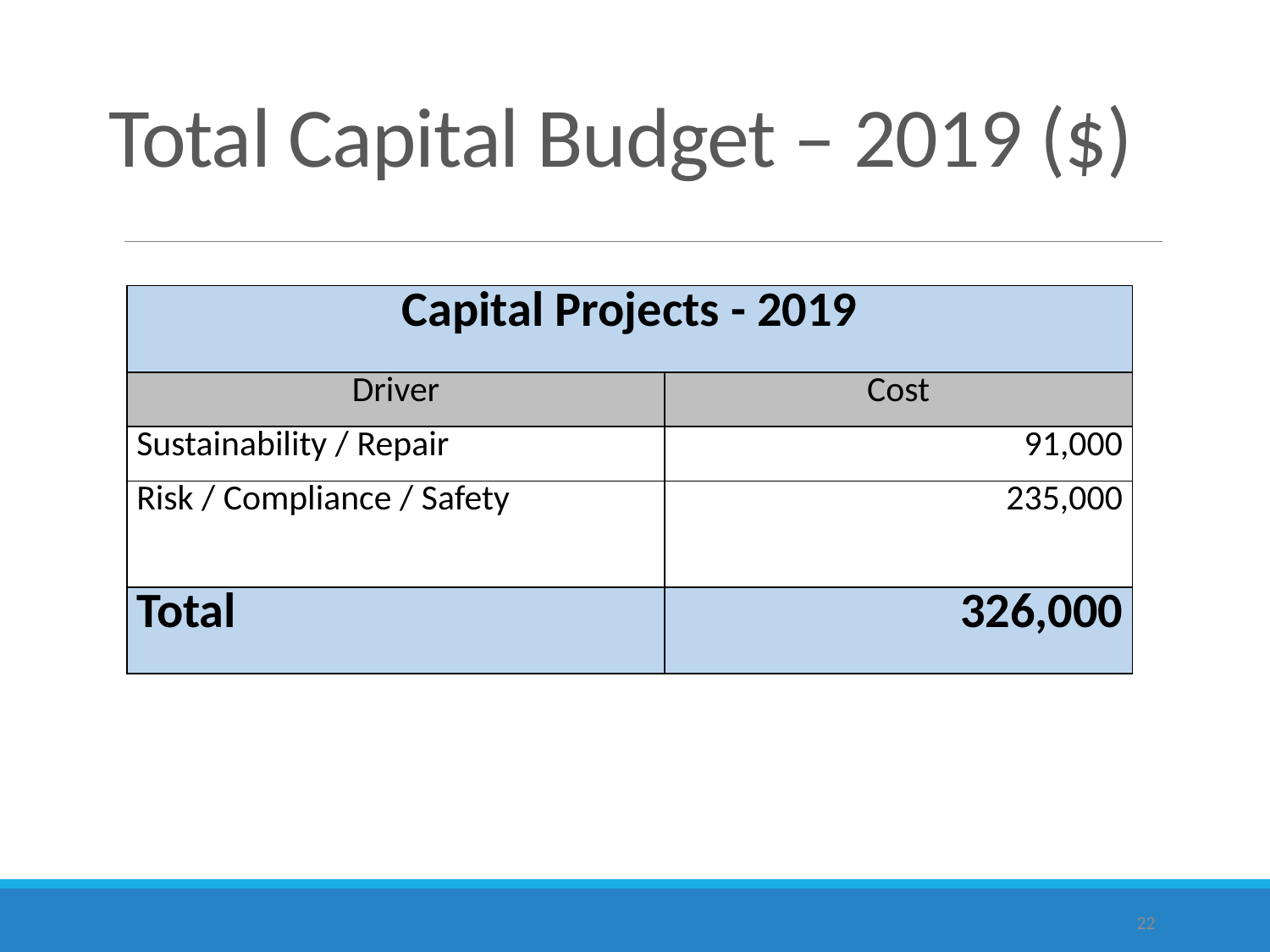

# Total Capital Budget – 2019 ($)
| Capital Projects - 2019 |  |
| --- | --- |
| Driver | Cost |
| Sustainability / Repair | 91,000 |
| Risk / Compliance / Safety | 235,000 |
| Total | 326,000 |
22